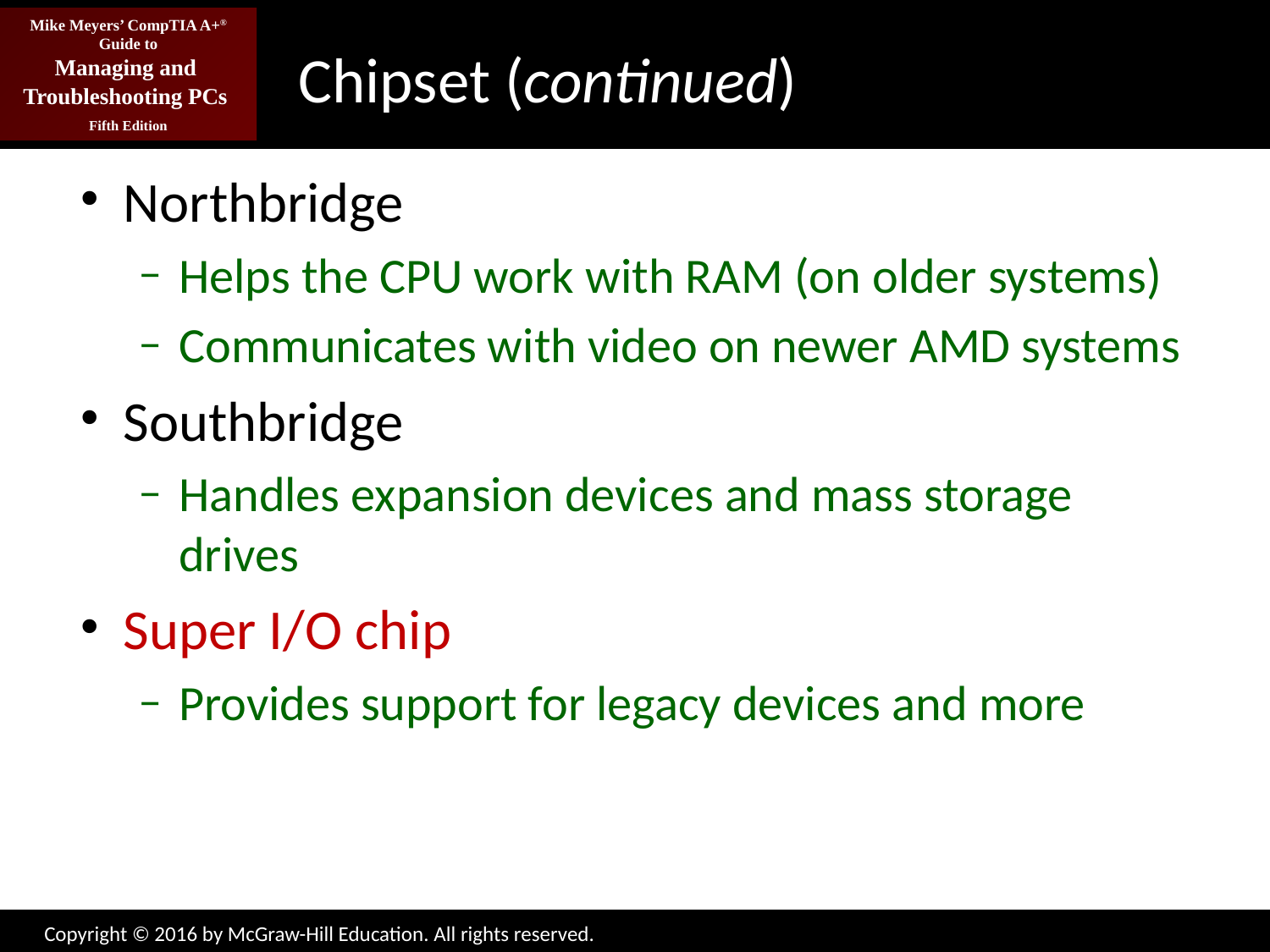

# Chipset (continued)
Northbridge
Helps the CPU work with RAM (on older systems)
Communicates with video on newer AMD systems
Southbridge
Handles expansion devices and mass storage drives
Super I/O chip
Provides support for legacy devices and more